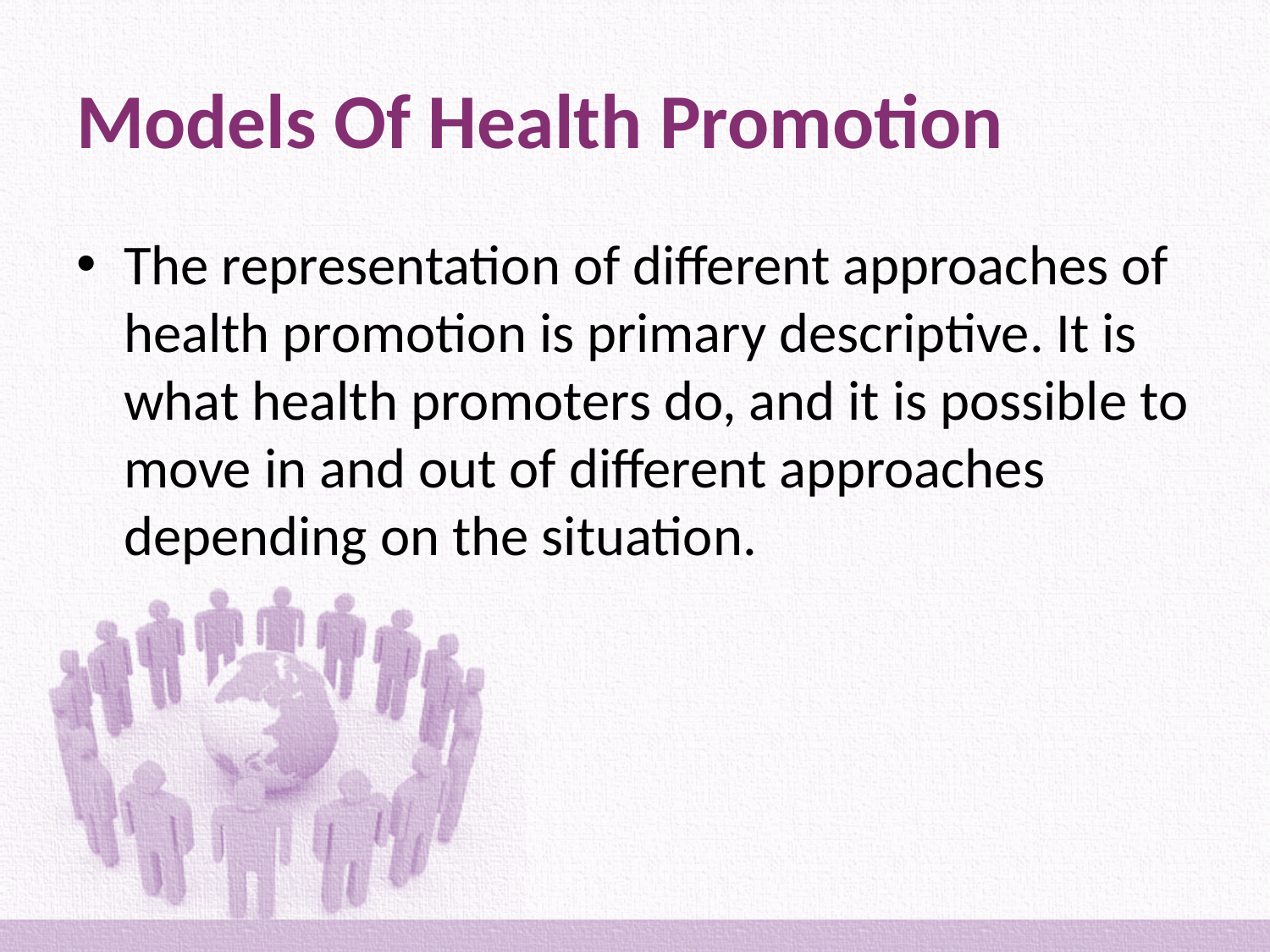

# Models Of Health Promotion
The representation of different approaches of health promotion is primary descriptive. It is what health promoters do, and it is possible to move in and out of different approaches depending on the situation.